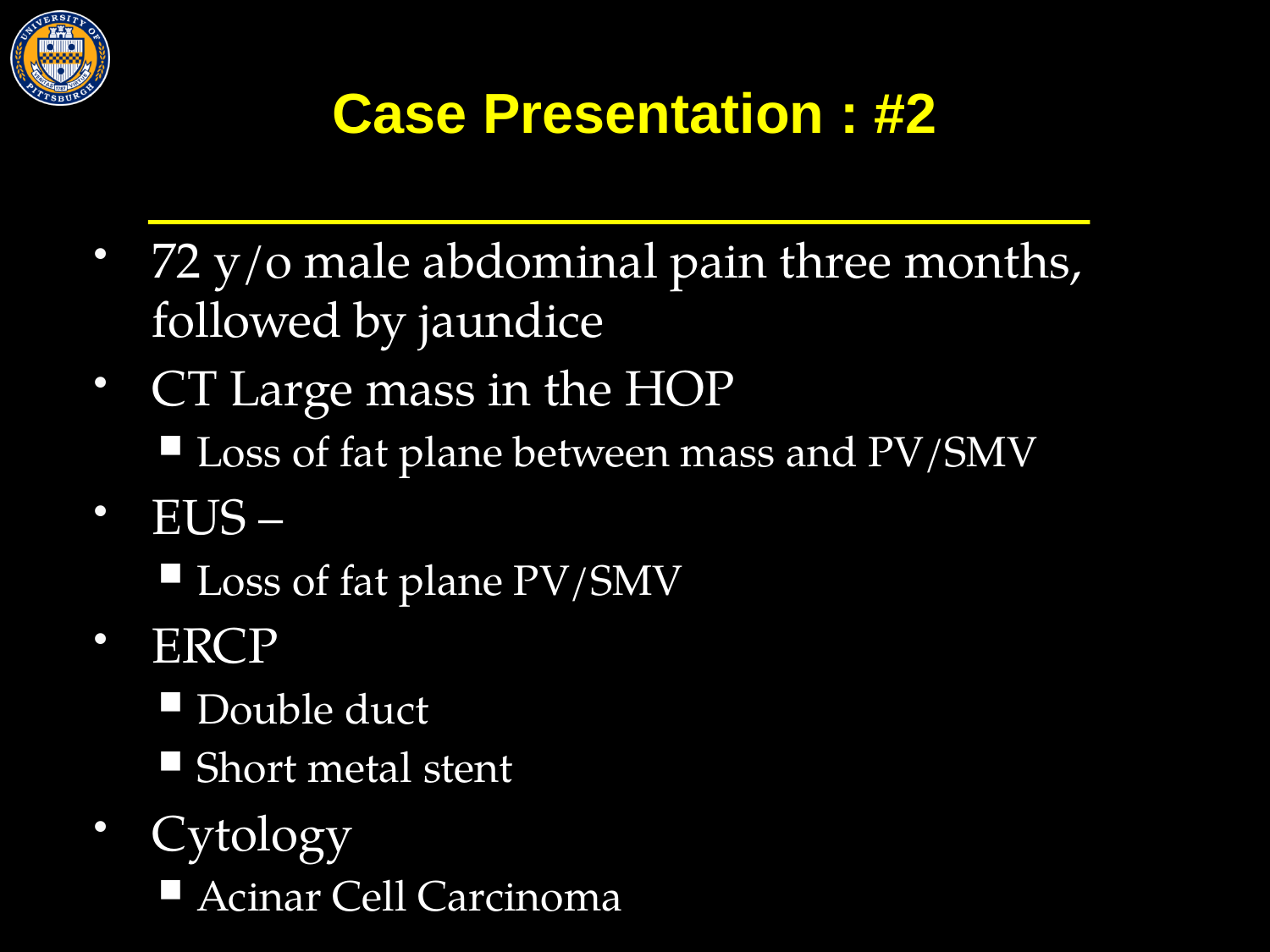

# Case Presentation : #2
72 y/o male abdominal pain three months, followed by jaundice
CT Large mass in the HOP
Loss of fat plane between mass and PV/SMV
EUS –
Loss of fat plane PV/SMV
ERCP
Double duct
Short metal stent
Cytology
Acinar Cell Carcinoma